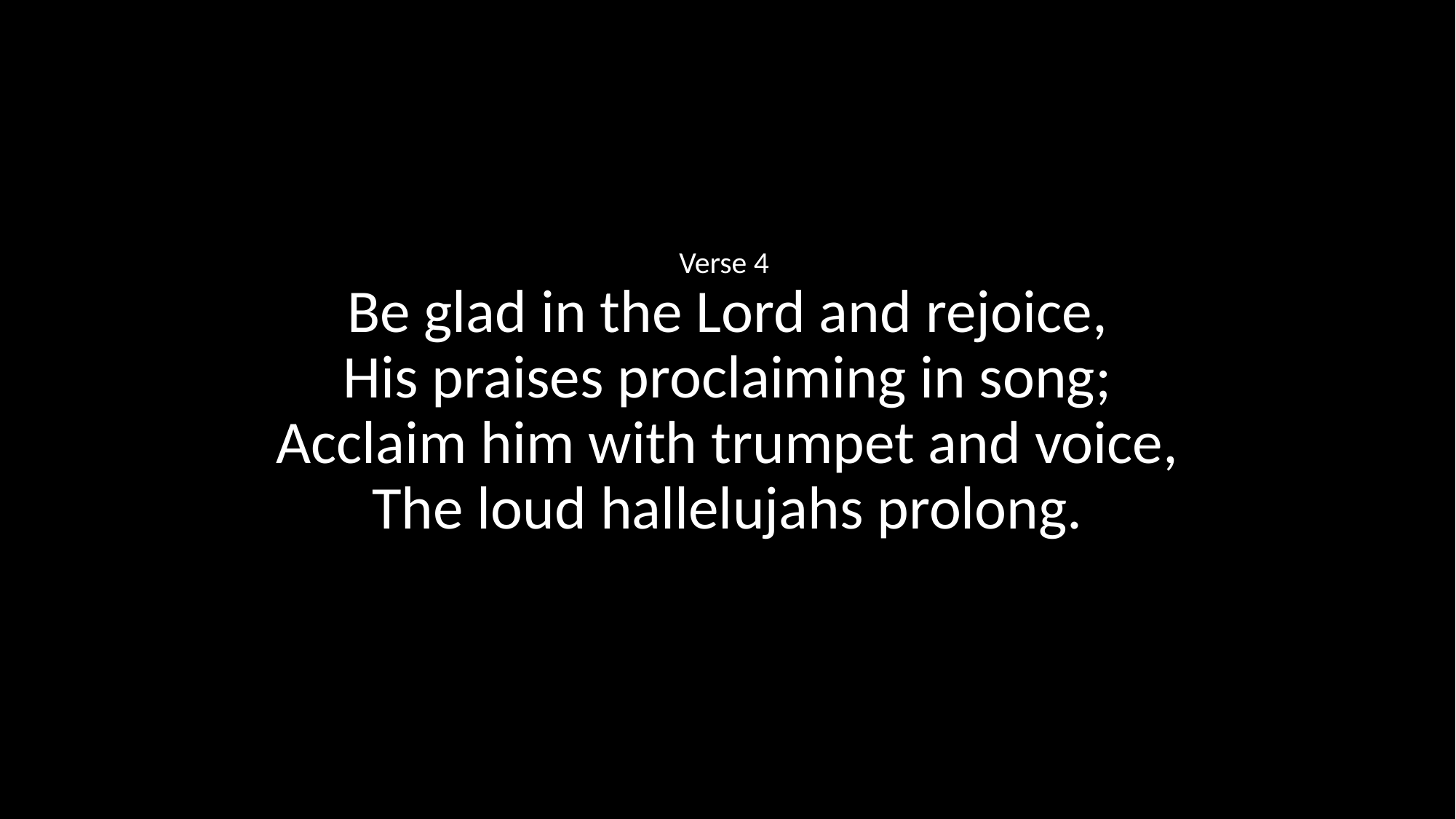

Verse 4
Be glad in the Lord and rejoice,
His praises proclaiming in song;
Acclaim him with trumpet and voice,
The loud hallelujahs prolong.